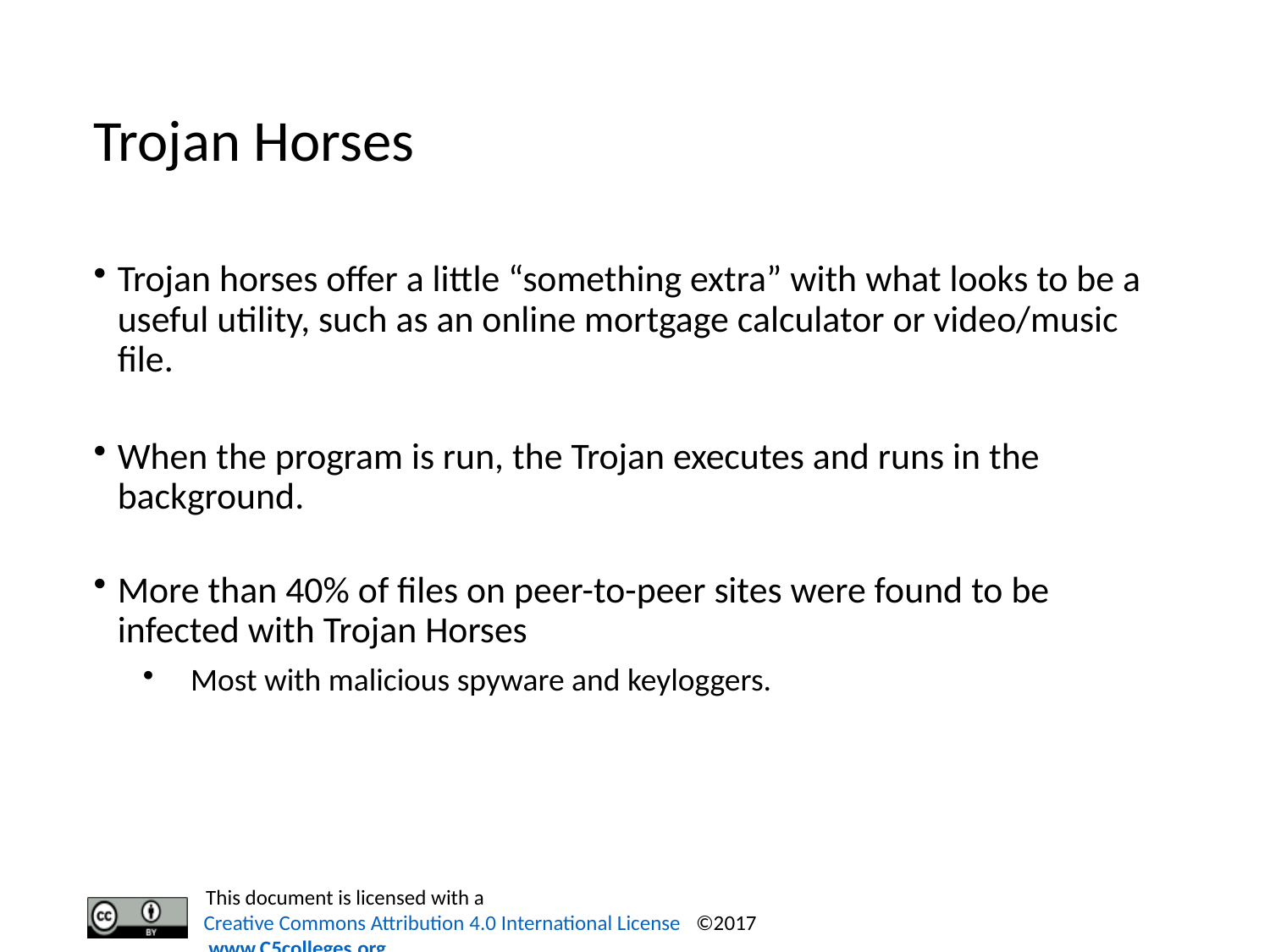

# Trojan Horses
Trojan horses offer a little “something extra” with what looks to be a useful utility, such as an online mortgage calculator or video/music file.
When the program is run, the Trojan executes and runs in the background.
More than 40% of files on peer-to-peer sites were found to be infected with Trojan Horses
Most with malicious spyware and keyloggers.